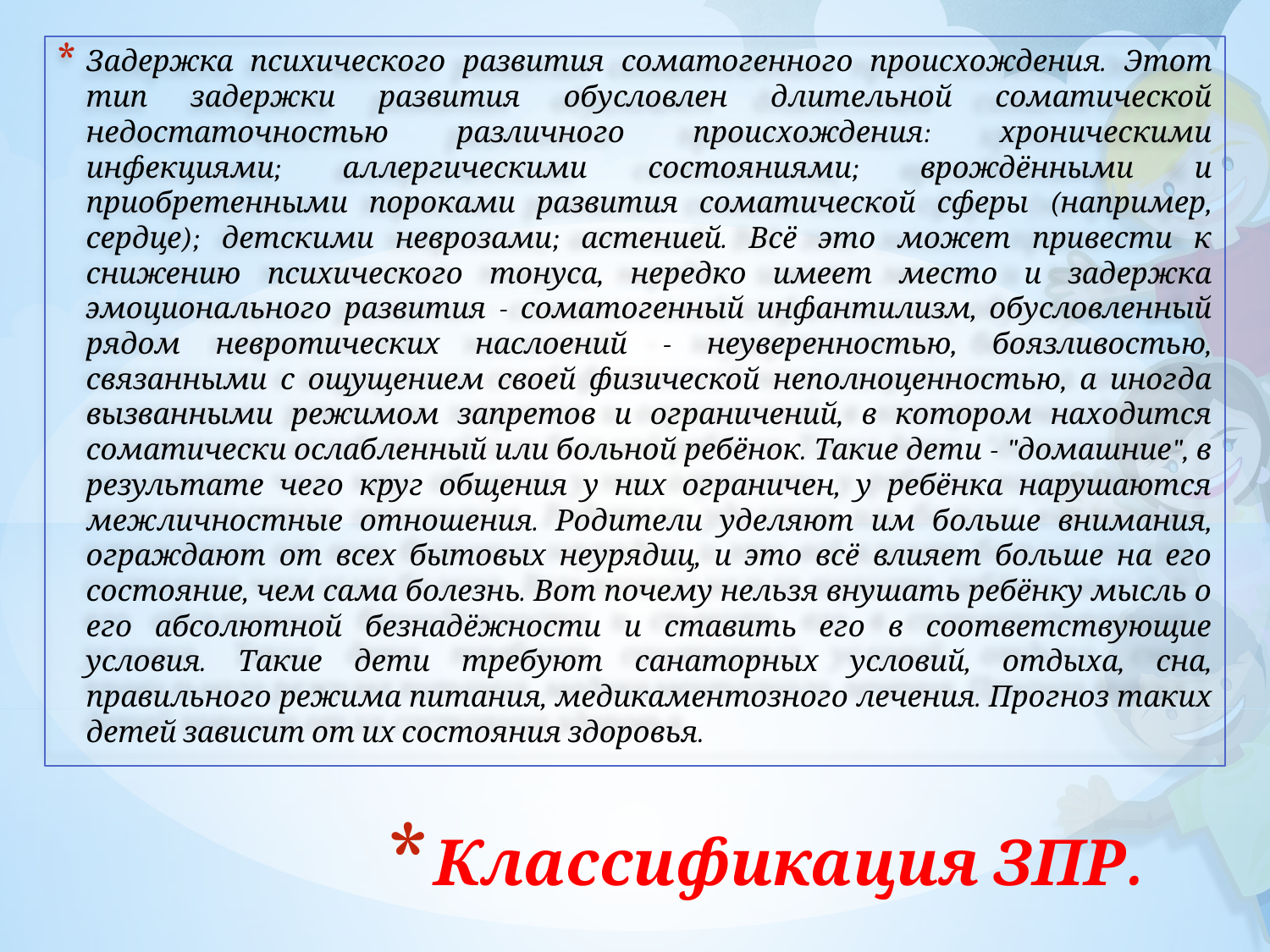

Задержка психического развития соматогенного происхождения. Этот тип задержки развития обусловлен длительной соматической недостаточностью различного происхождения: хроническими инфекциями; аллергическими состояниями; врождёнными и приобретенными пороками развития соматической сферы (например, сердце); детскими неврозами; астенией. Всё это может привести к снижению психического тонуса, нередко имеет место и задержка эмоционального развития - соматогенный инфантилизм, обусловленный рядом невротических наслоений - неуверенностью, боязливостью, связанными с ощущением своей физической неполноценностью, а иногда вызванными режимом запретов и ограничений, в котором находится соматически ослабленный или больной ребёнок. Такие дети - "домашние", в результате чего круг общения у них ограничен, у ребёнка нарушаются межличностные отношения. Родители уделяют им больше внимания, ограждают от всех бытовых неурядиц, и это всё влияет больше на его состояние, чем сама болезнь. Вот почему нельзя внушать ребёнку мысль о его абсолютной безнадёжности и ставить его в соответствующие условия. Такие дети требуют санаторных условий, отдыха, сна, правильного режима питания, медикаментозного лечения. Прогноз таких детей зависит от их состояния здоровья.
# Классификация ЗПР.